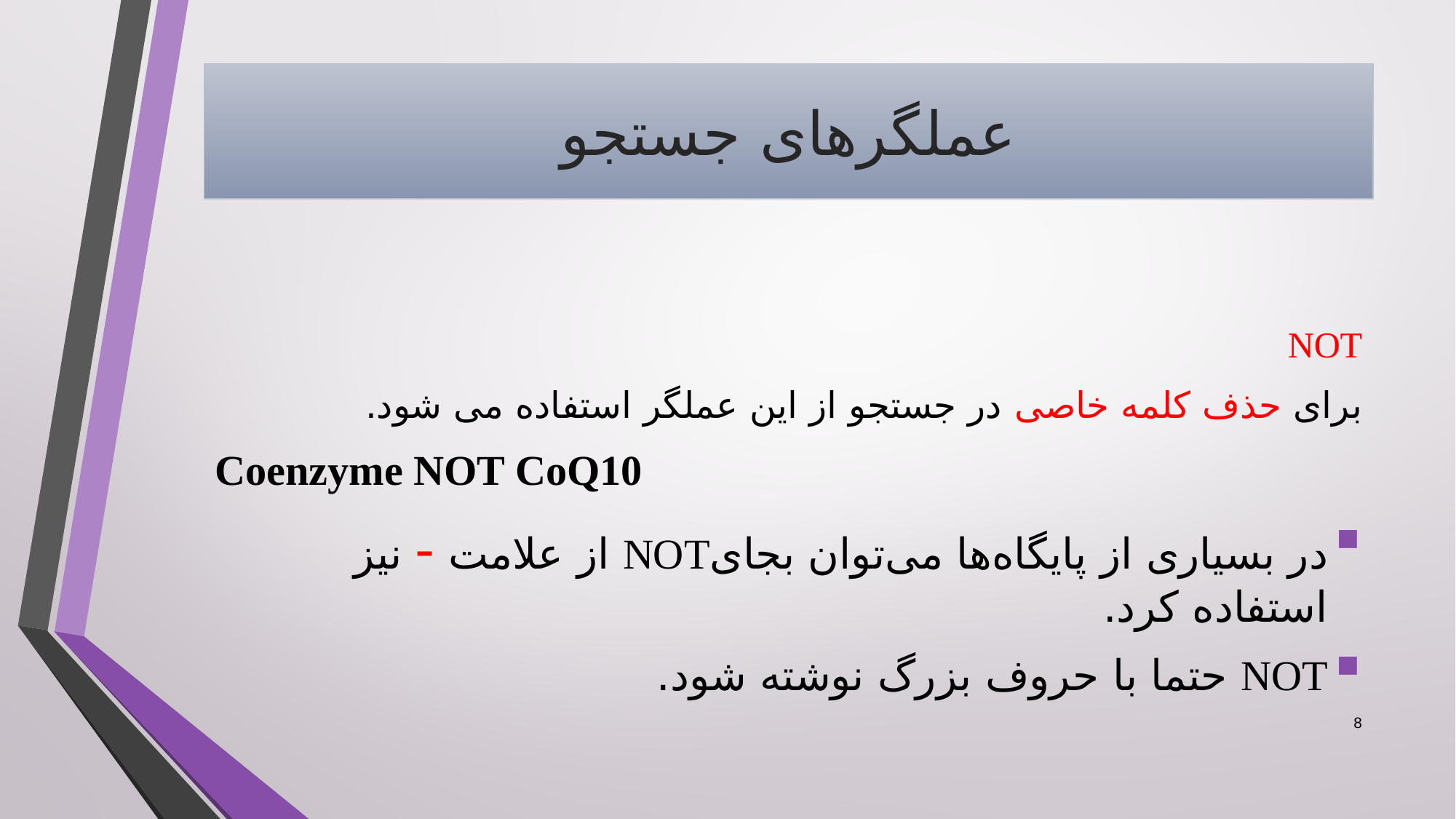

# عملگرهای جستجو
NOT
برای حذف کلمه خاصی در جستجو از این عملگر استفاده می شود.
Coenzyme NOT CoQ10
در بسیاری از پایگاه‌ها می‌توان بجایNOT از علامت - نیز استفاده کرد.
NOT حتما با حروف بزرگ نوشته شود.

8